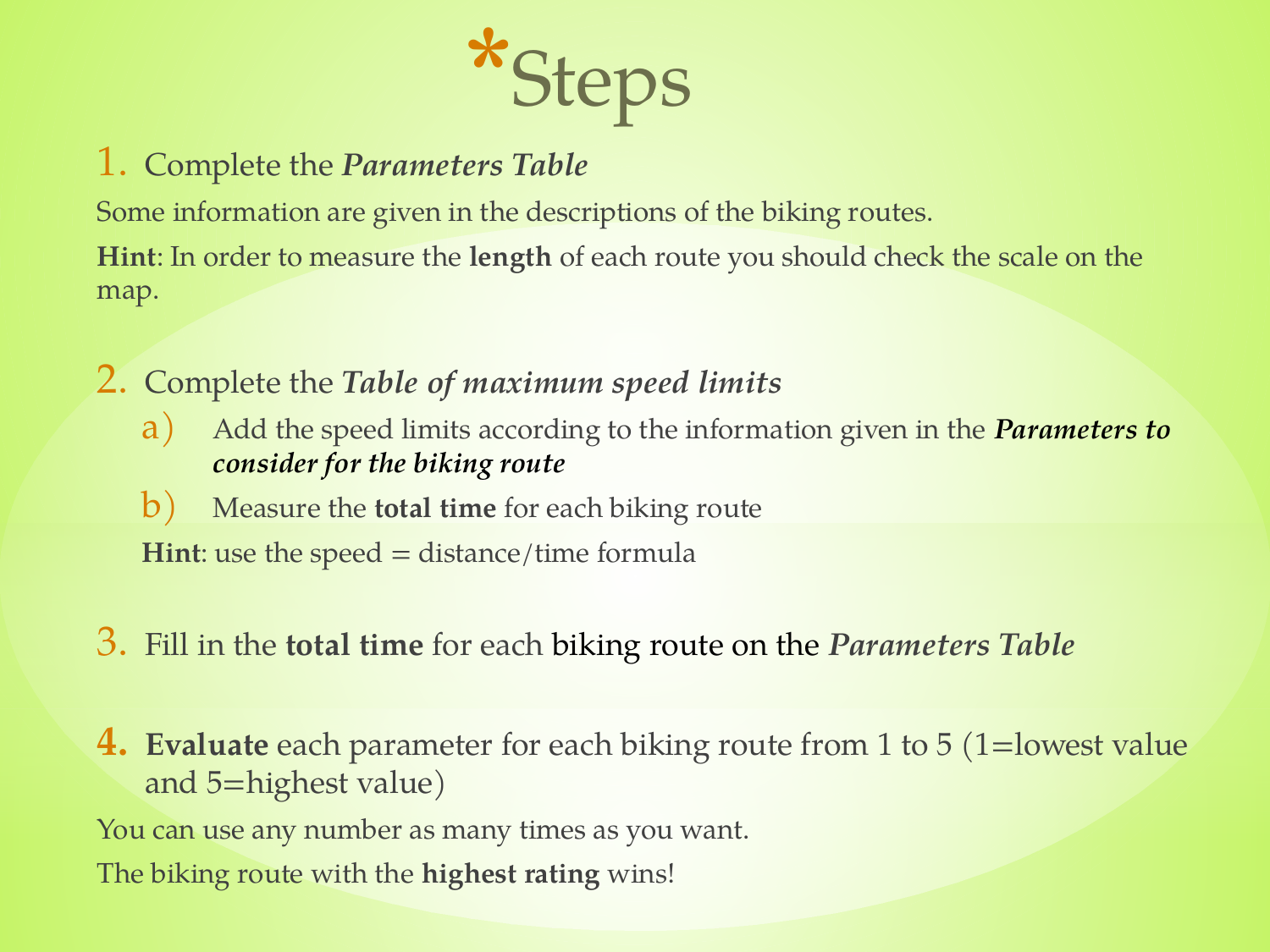

Steps
Complete the Parameters Table
Some information are given in the descriptions of the biking routes.
Hint: In order to measure the length of each route you should check the scale on the map.

Complete the Table of maximum speed limits
Add the speed limits according to the information given in the Parameters to consider for the biking route
Measure the total time for each biking route
Hint: use the speed = distance/time formula

Fill in the total time for each biking route on the Parameters Table

Evaluate each parameter for each biking route from 1 to 5 (1=lowest value and 5=highest value)
You can use any number as many times as you want.
The biking route with the highest rating wins!